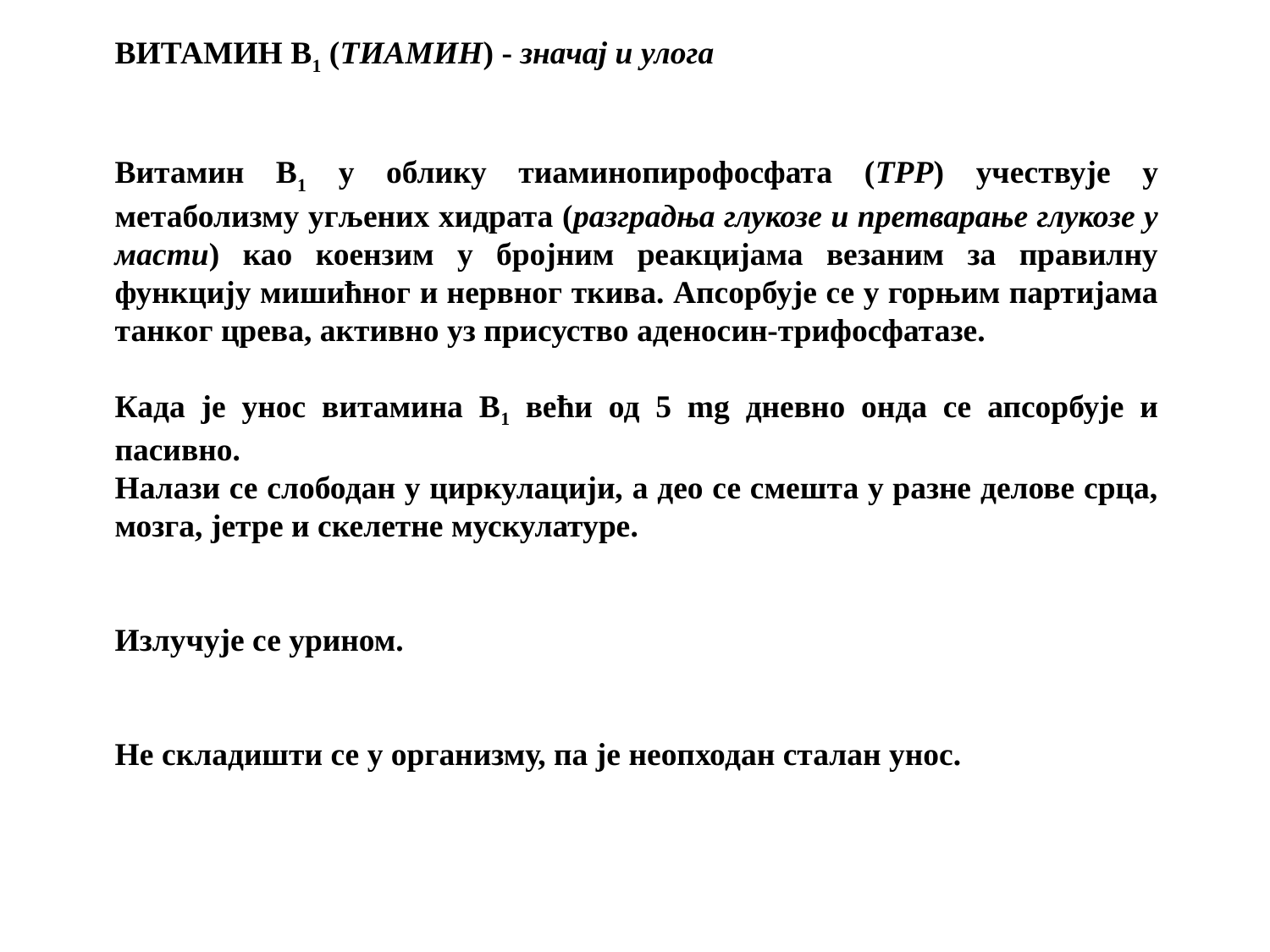

ВИТАМИН B1 (ТИАМИН) - значај и улога

Витамин B1 у облику тиаминопирофосфата (ТPP) учествује у метаболизму угљених хидрата (разградња глукозе и претварање глукозе у масти) као коензим у бројним реакцијама везаним за правилну функцију мишићног и нервног ткива. Апсорбује се у горњим партијама танког црева, активно уз присуство аденосин-трифосфатазе.

Када је унос витамина B1 већи од 5 mg дневно онда се апсорбује и пасивно.
Налази се слободан у циркулацији, а део се смешта у разне делове срца, мозга, јетре и скелетне мускулатуре.

Излучује се урином.

Не складишти се у организму, па је неопходан сталан унос.